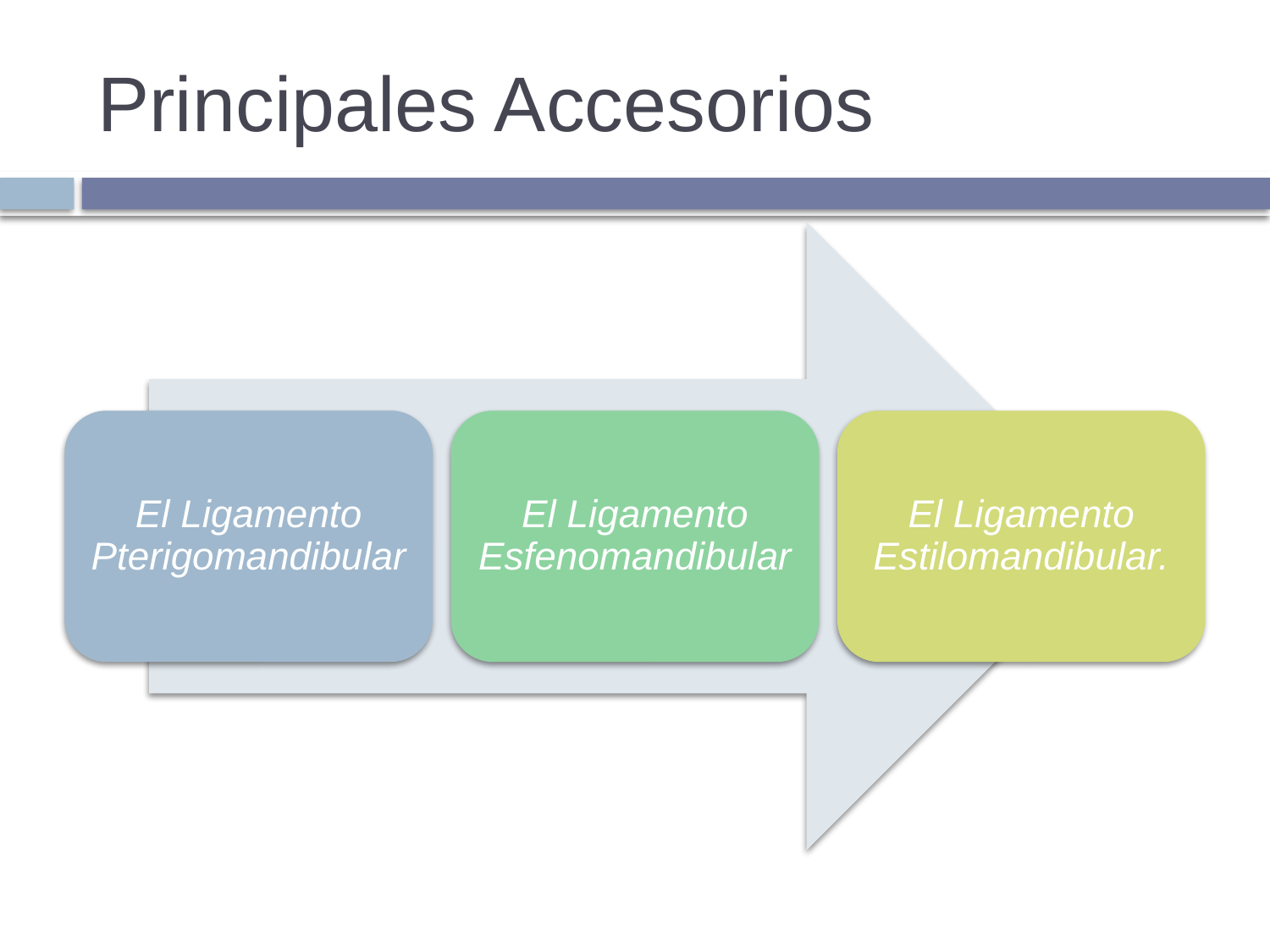

# Principales Accesorios
El Ligamento Pterigomandibular
El Ligamento Esfenomandibular
El Ligamento Estilomandibular.